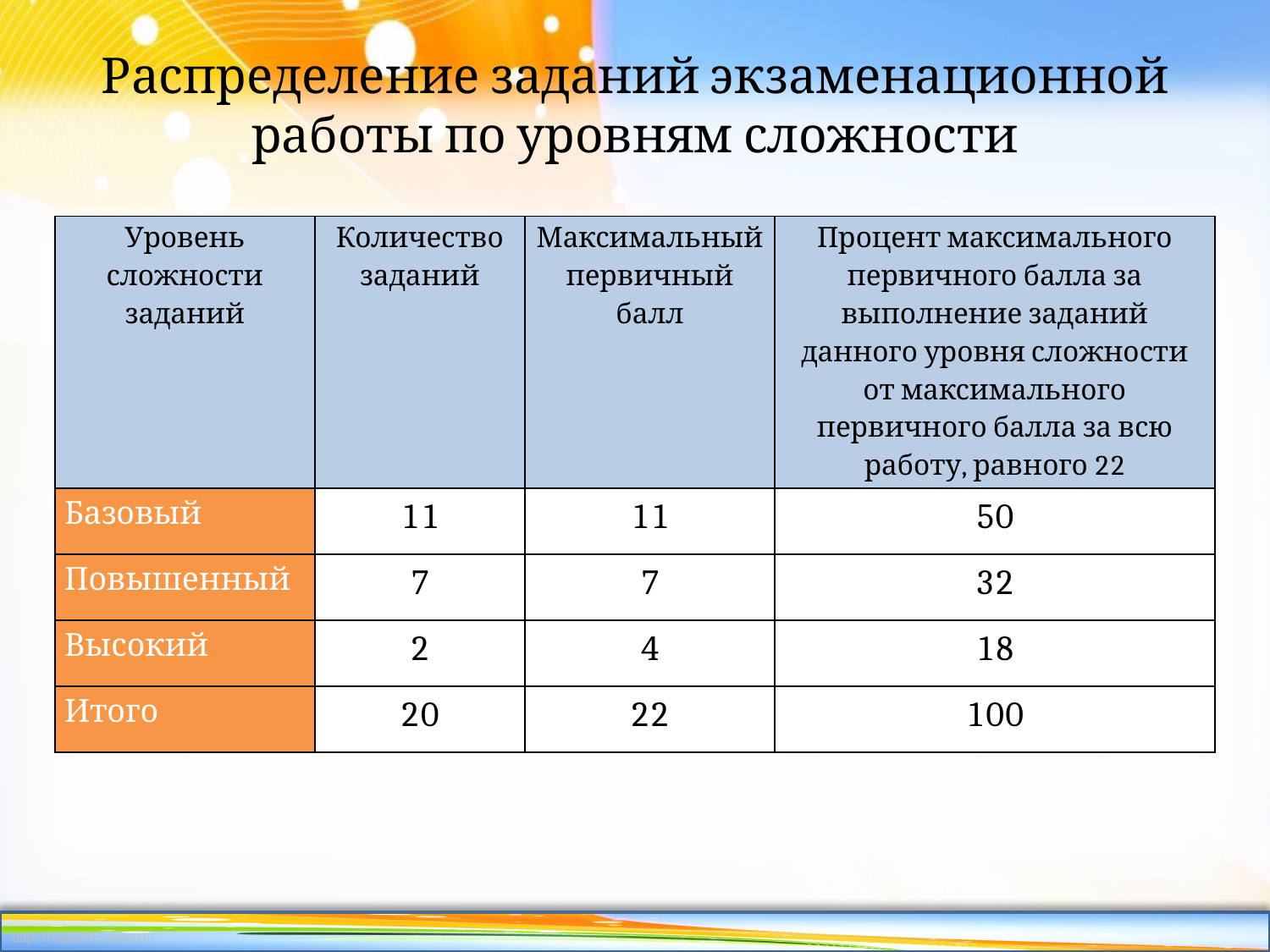

# Распределение заданий экзаменационной работы по уровням сложности
| Уровень сложности заданий | Количество заданий | Максимальный первичный балл | Процент максимального первичного балла за выполнение заданий данного уровня сложности от максимального первичного балла за всю работу, равного 22 |
| --- | --- | --- | --- |
| Базовый | 11 | 11 | 50 |
| Повышенный | 7 | 7 | 32 |
| Высокий | 2 | 4 | 18 |
| Итого | 20 | 22 | 100 |